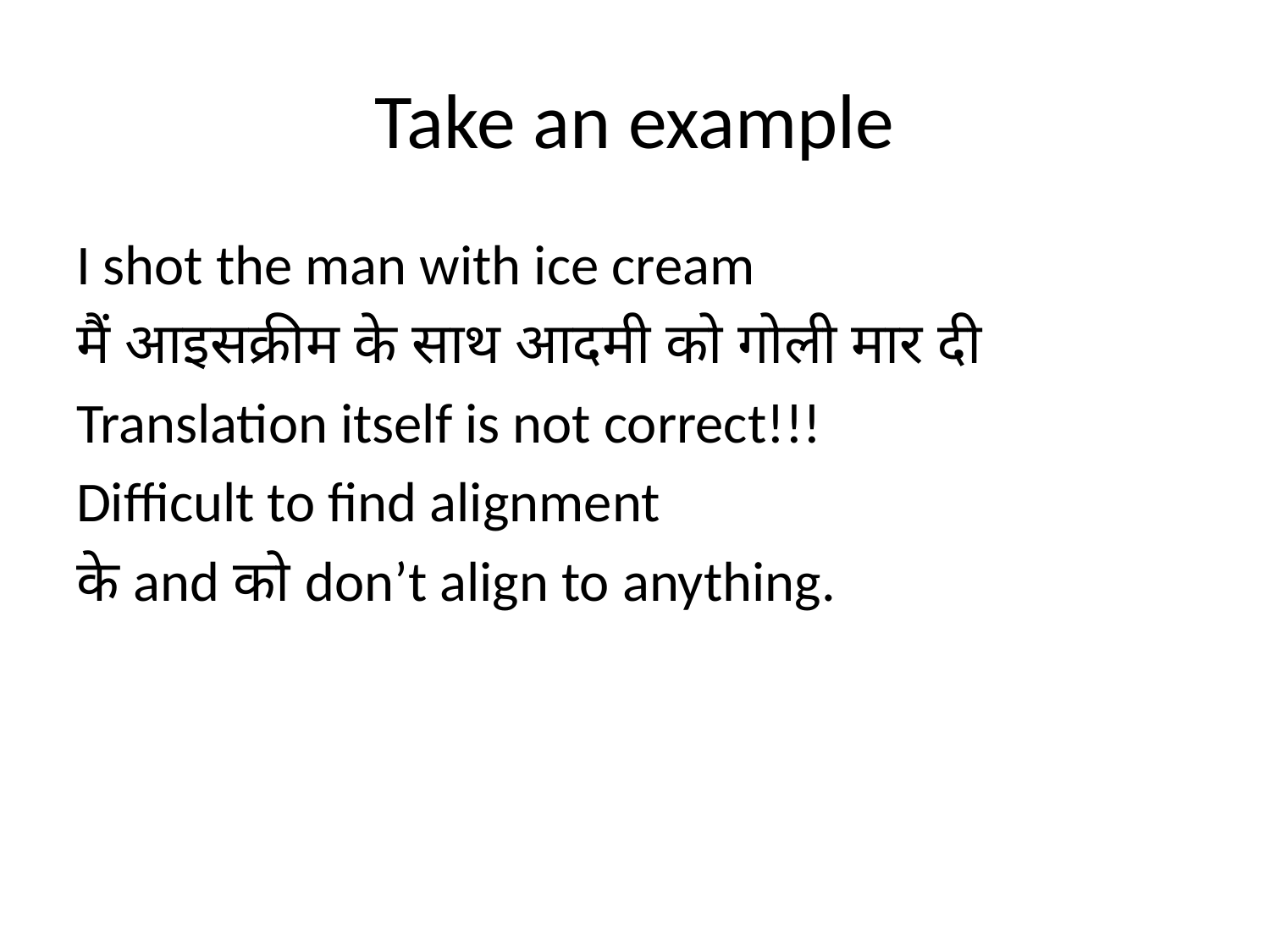

# Take an example
I shot the man with ice cream
मैं आइसक्रीम के साथ आदमी को गोली मार दी
Translation itself is not correct!!!
Difficult to find alignment
के and को don’t align to anything.